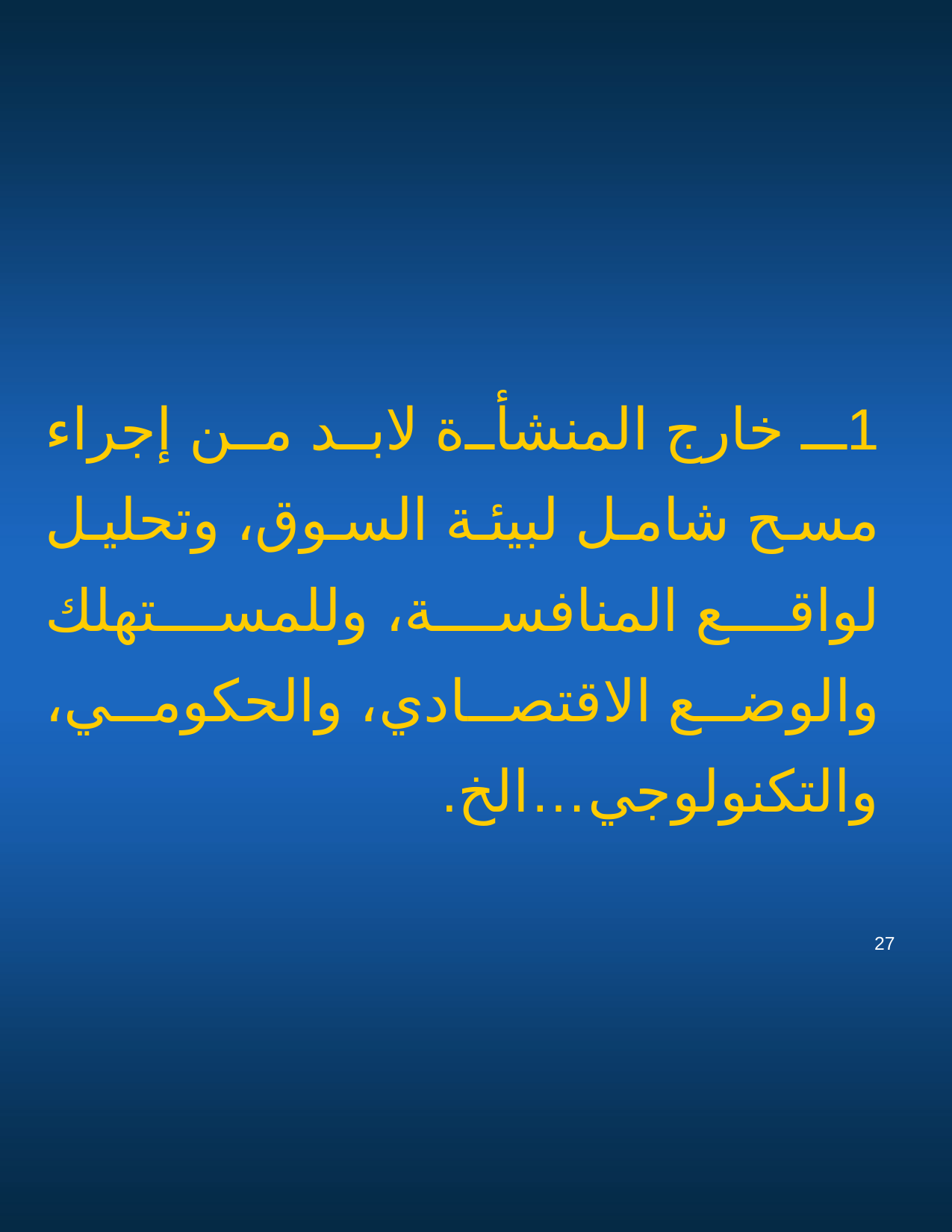

1ـ خارج المنشأة لابد من إجراء مسح شامل لبيئة السوق، وتحليل لواقع المنافسة، وللمستهلك والوضع الاقتصادي، والحكومي، والتكنولوجي…الخ.
27